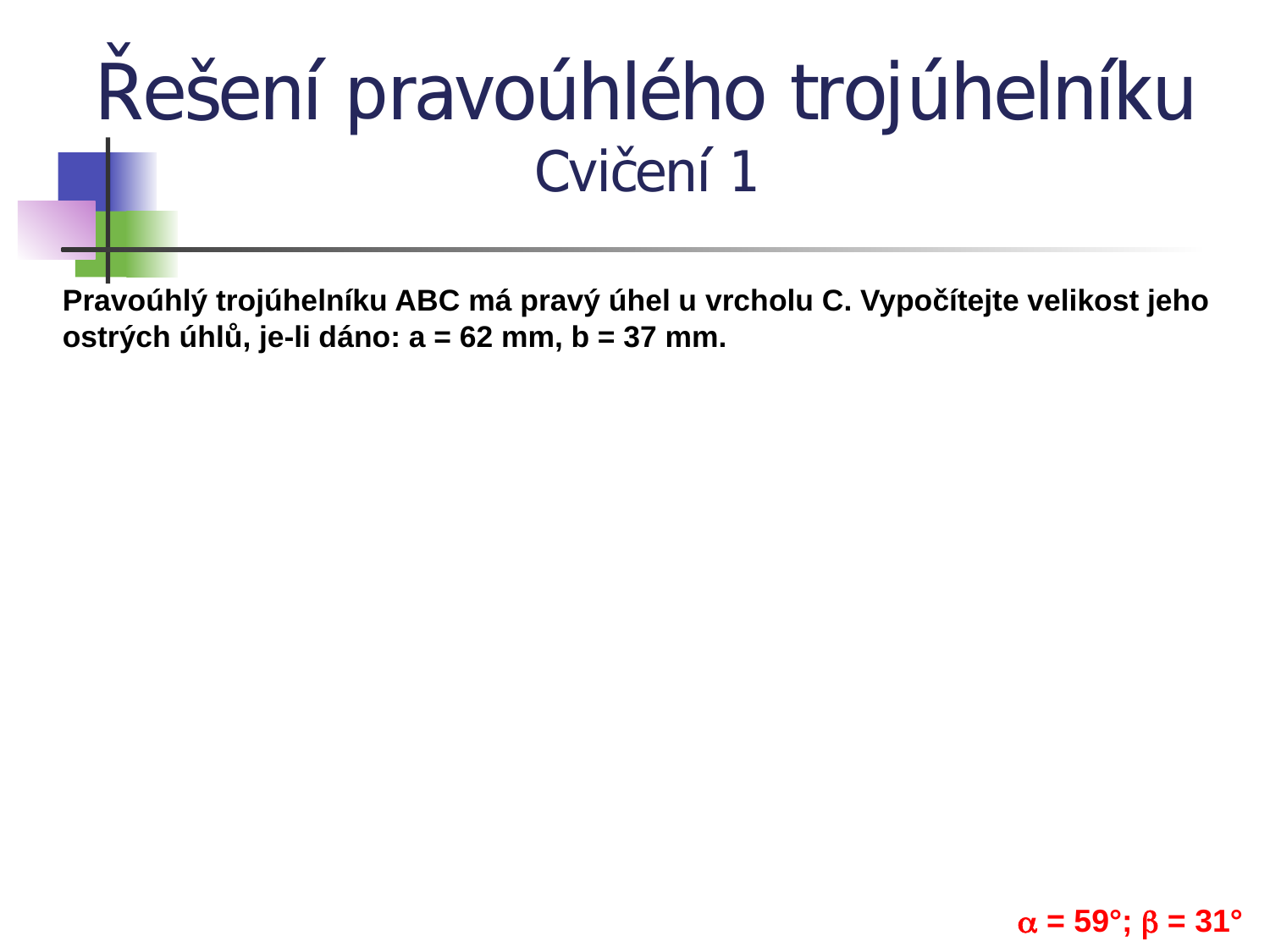

Řešení pravoúhlého trojúhelníku
Cvičení 1
Pravoúhlý trojúhelníku ABC má pravý úhel u vrcholu C. Vypočítejte velikost jeho ostrých úhlů, je-li dáno: a = 62 mm, b = 37 mm.
α = 59°; β = 31°